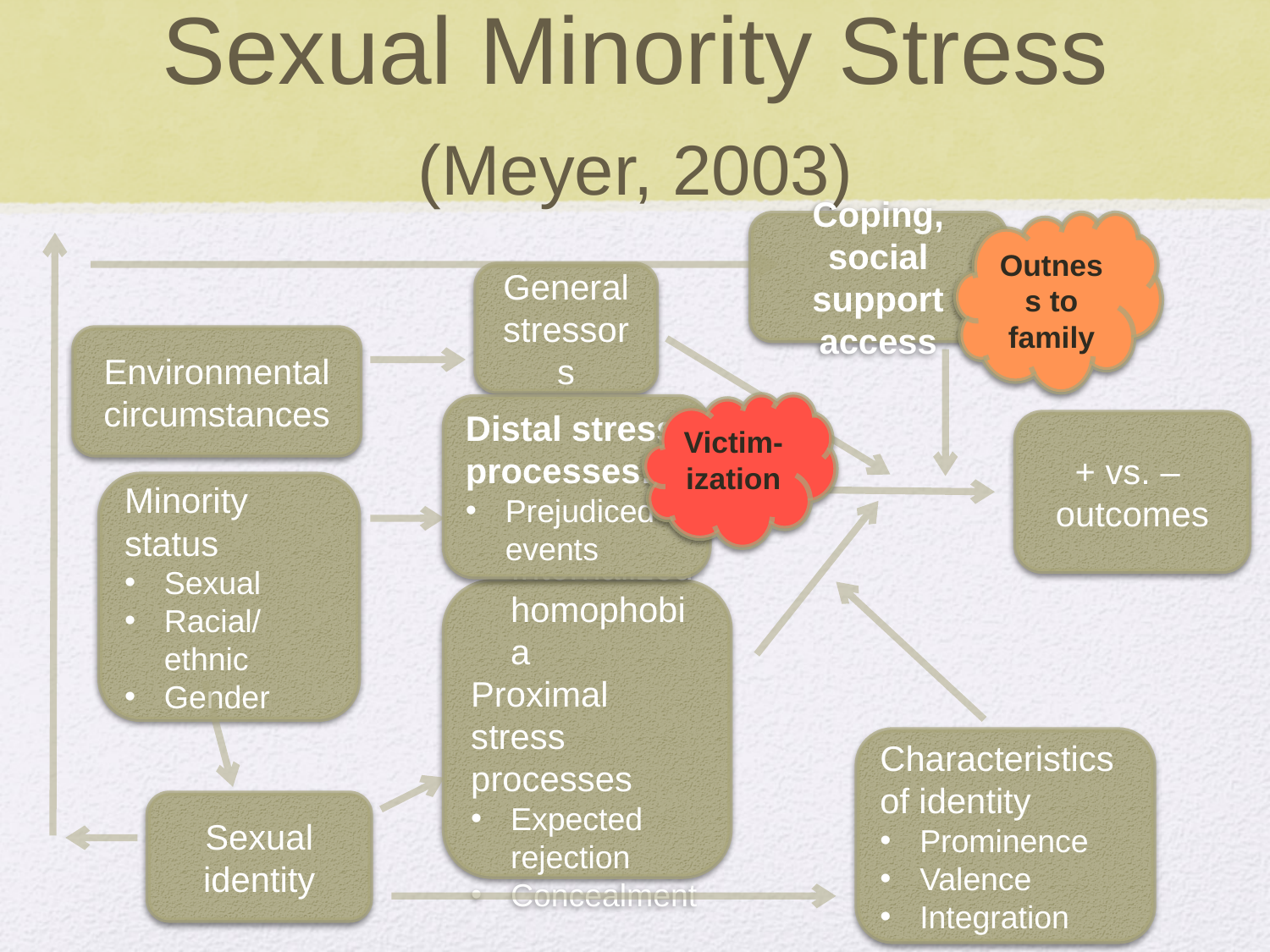

# Sexual Minority Stress (Meyer, 2003)

Outness to family
Coping, social support access
General stressors
Environmental circumstances
Victim-ization
Distal stress processes:
Prejudiced events
+ vs. –
outcomes
Minority status
Sexual
Racial/ethnic
Gender
Internalized homophobia
Proximal stress processes
Expected rejection
Concealment
Characteristics of identity
Prominence
Valence
Integration
Sexual identity